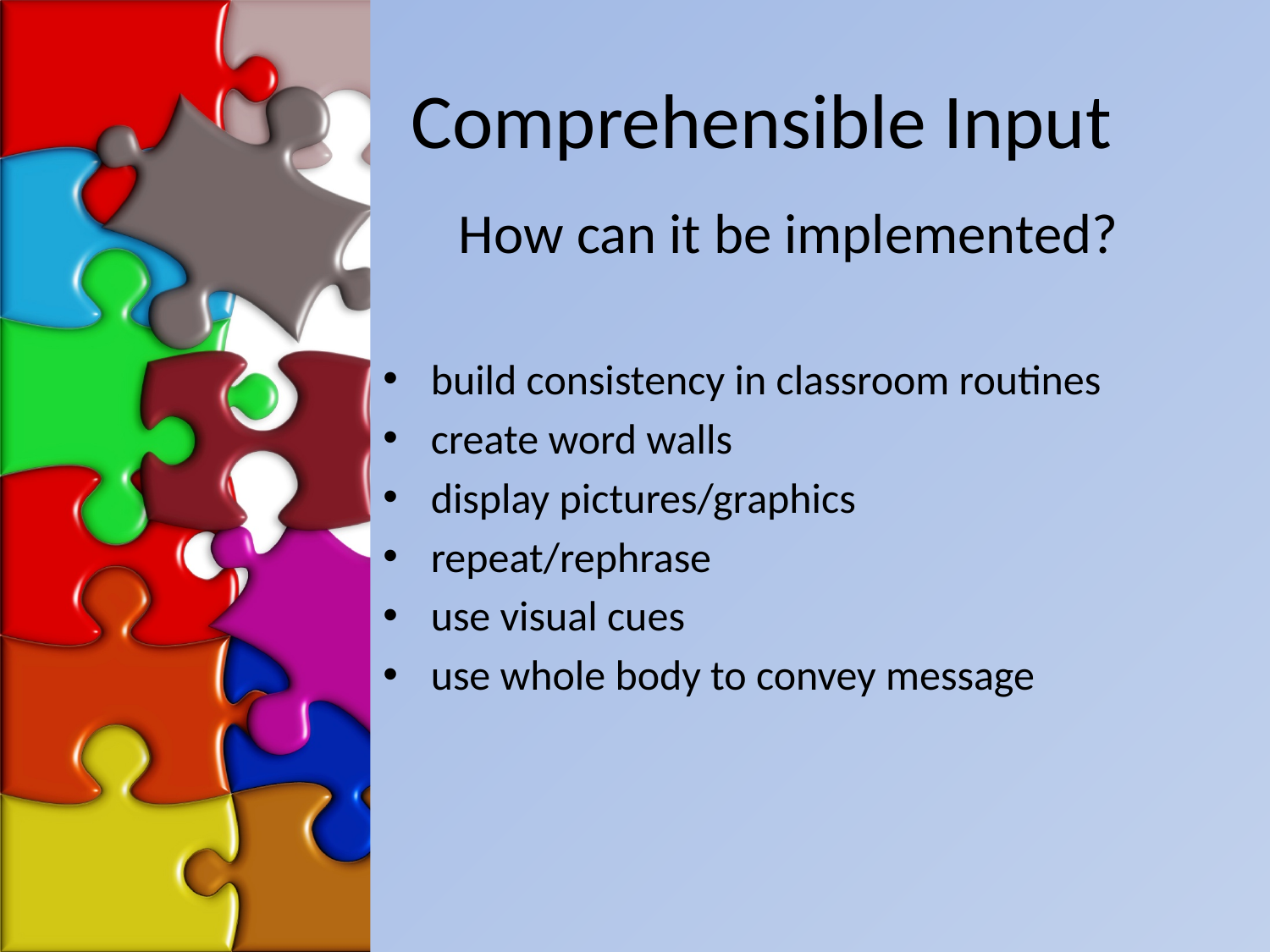

# Comprehensible Input
How can it be implemented?

build consistency in classroom routines
create word walls
display pictures/graphics
repeat/rephrase
use visual cues
use whole body to convey message